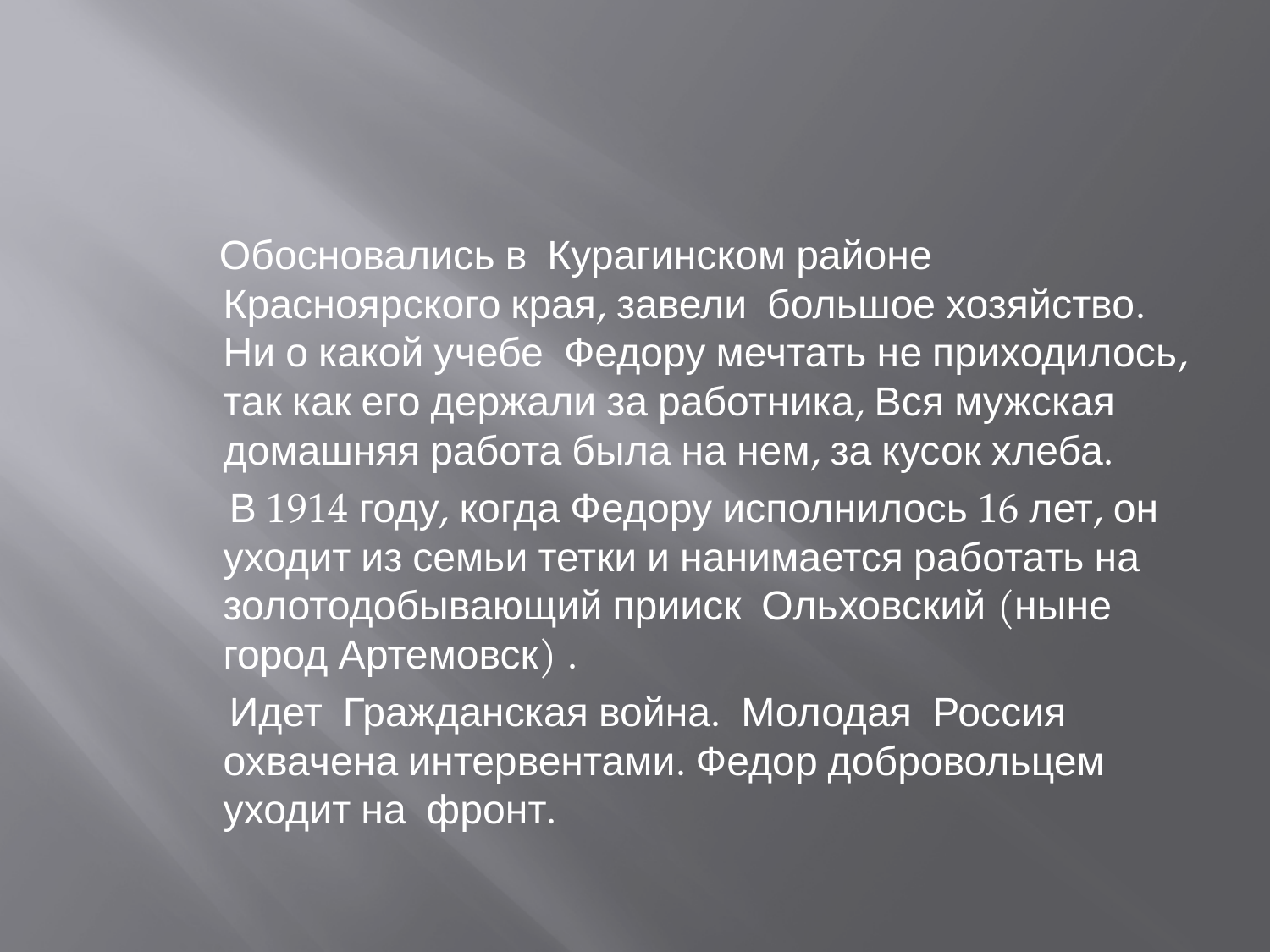

#
     Обосновались в  Курагинском районе Красноярского края, завели  большое хозяйство.  Ни о какой учебе  Федору мечтать не приходилось, так как его держали за работника, Вся мужская домашняя работа была на нем, за кусок хлеба.
      В 1914 году, когда Федору исполнилось 16 лет, он уходит из семьи тетки и нанимается работать на золотодобывающий прииск  Ольховский (ныне город Артемовск) .
      Идет  Гражданская война.  Молодая  Россия охвачена интервентами. Федор добровольцем уходит на  фронт.